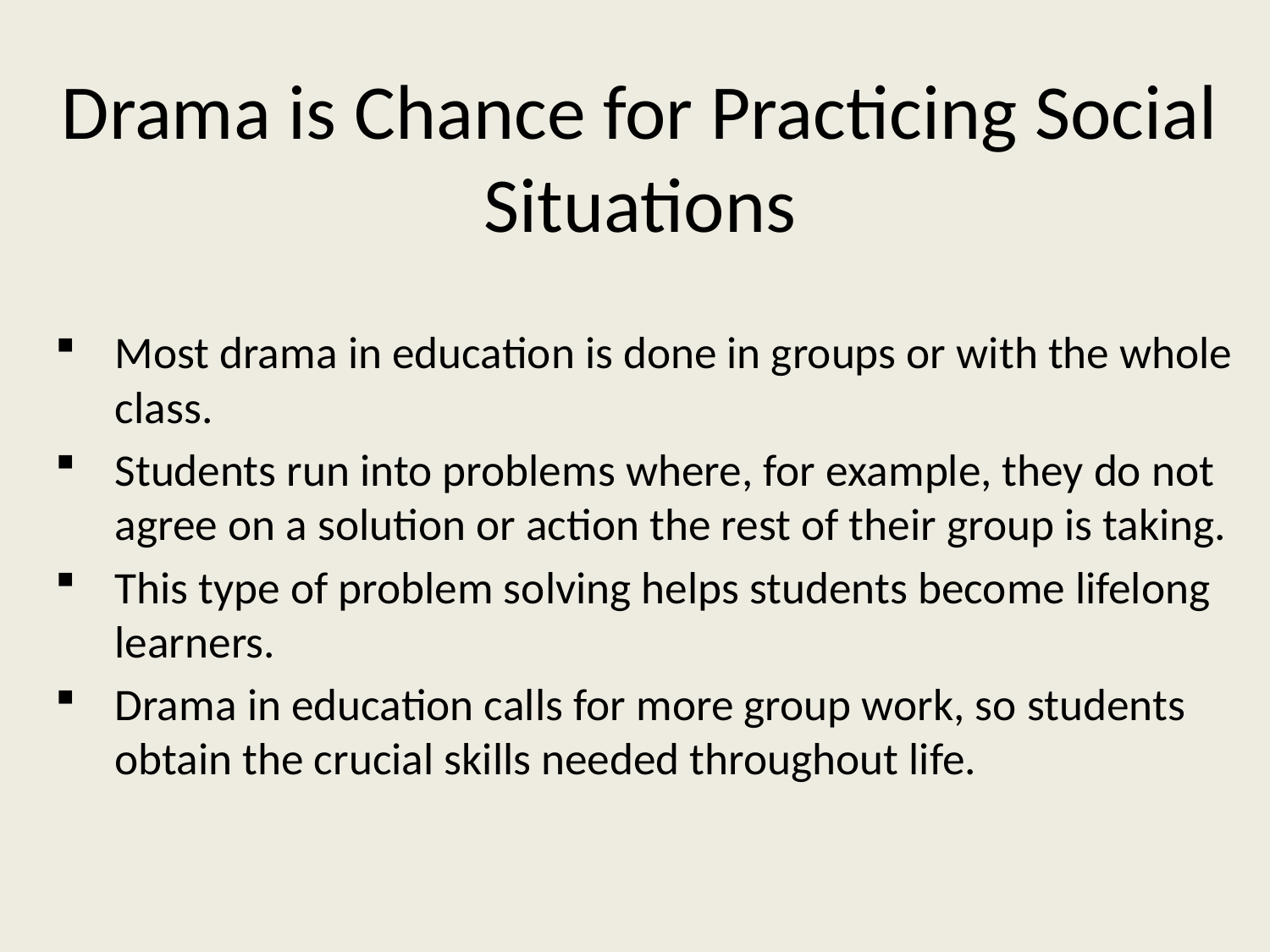

# Drama is Chance for Practicing Social Situations
Most drama in education is done in groups or with the whole class.
Students run into problems where, for example, they do not agree on a solution or action the rest of their group is taking.
This type of problem solving helps students become lifelong learners.
Drama in education calls for more group work, so students obtain the crucial skills needed throughout life.